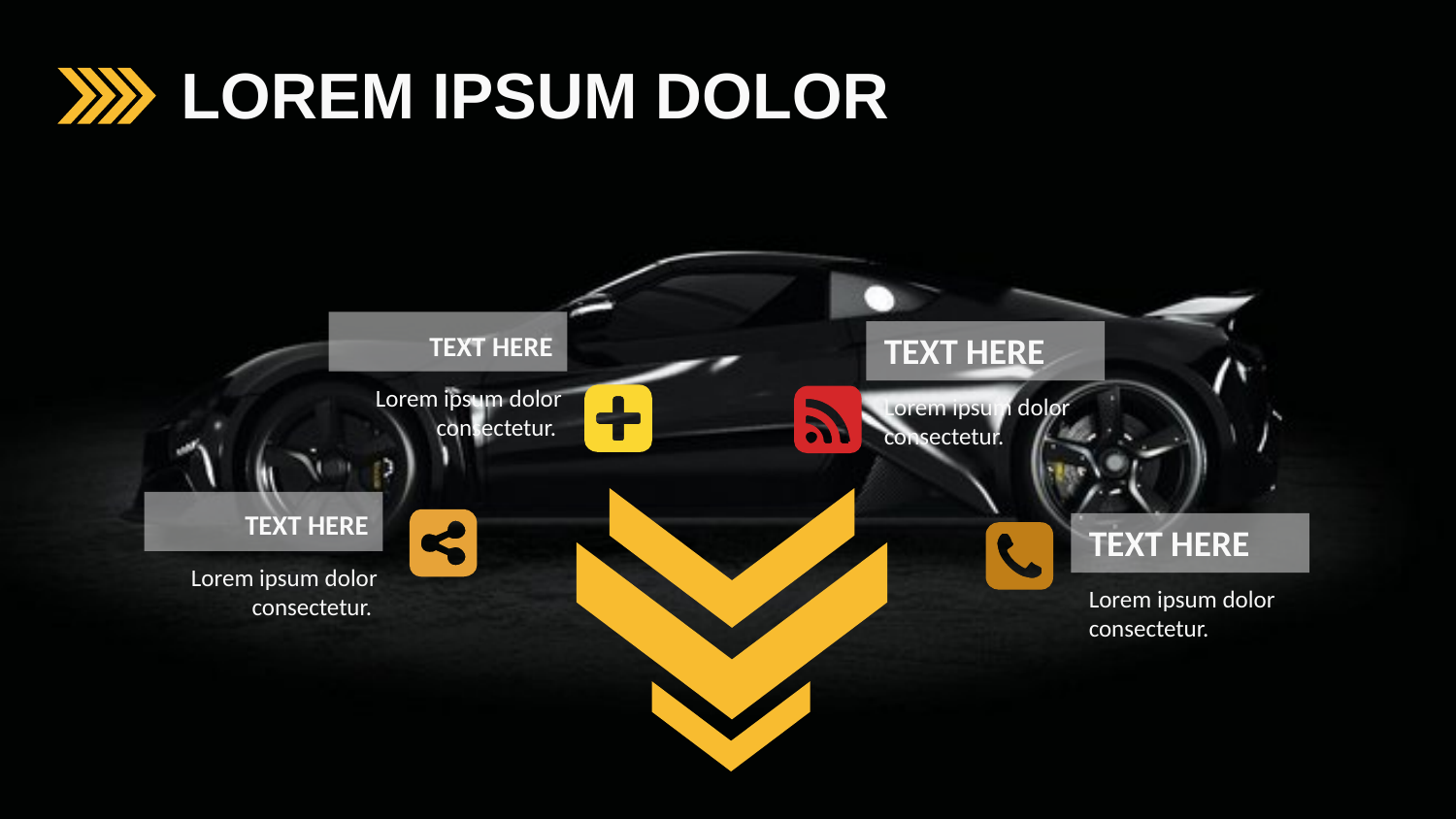

LOREM IPSUM DOLOR

TEXT HERE

TEXT HERE

Lorem ipsum dolor consectetur.

Lorem ipsum dolor consectetur.

TEXT HERE

TEXT HERE

Lorem ipsum dolor consectetur.
Lorem ipsum dolor consectetur.